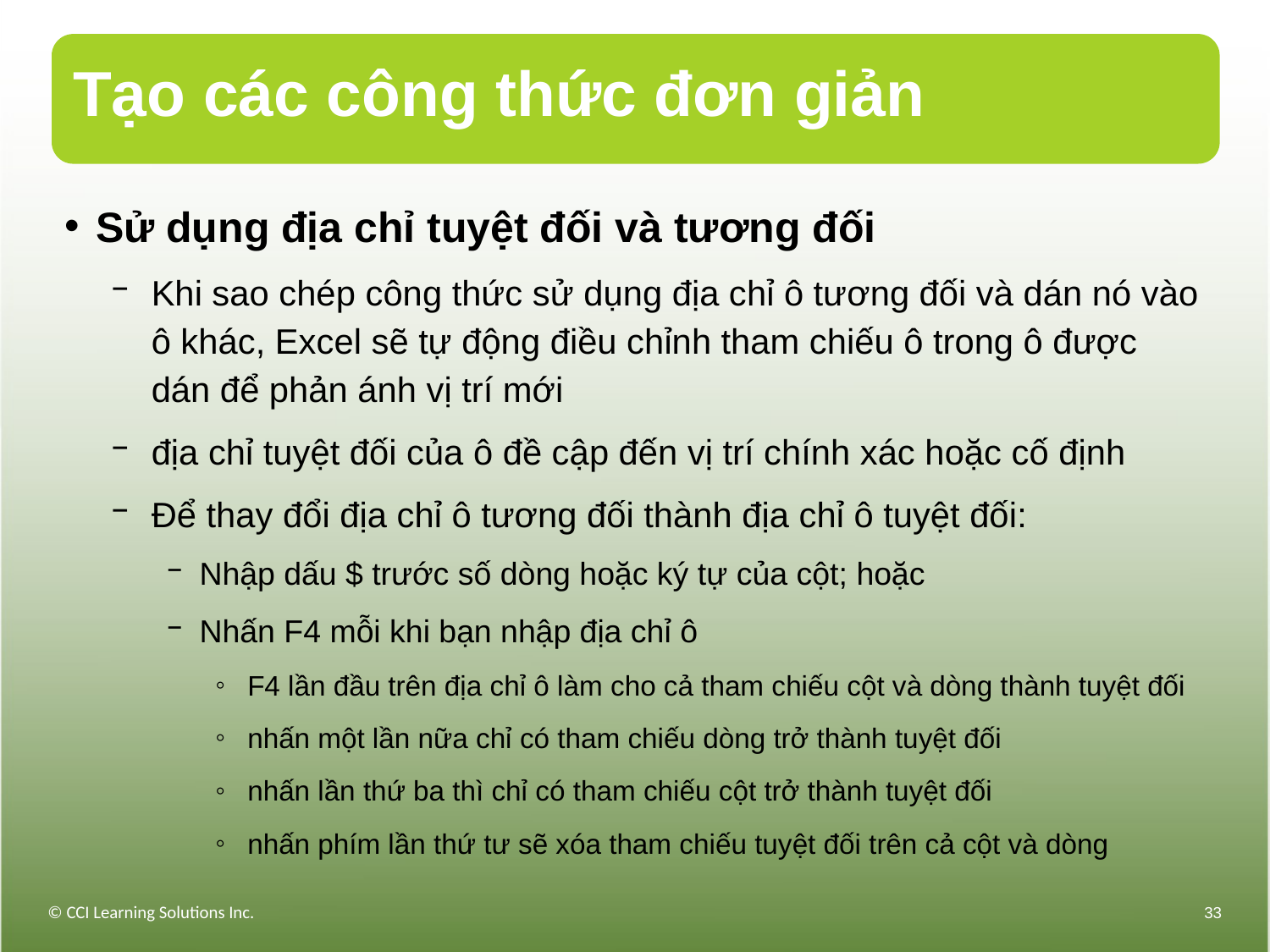

# Tạo các công thức đơn giản
Sử dụng địa chỉ tuyệt đối và tương đối
Khi sao chép công thức sử dụng địa chỉ ô tương đối và dán nó vào ô khác, Excel sẽ tự động điều chỉnh tham chiếu ô trong ô được dán để phản ánh vị trí mới
địa chỉ tuyệt đối của ô đề cập đến vị trí chính xác hoặc cố định
Để thay đổi địa chỉ ô tương đối thành địa chỉ ô tuyệt đối:
Nhập dấu $ trước số dòng hoặc ký tự của cột; hoặc
Nhấn F4 mỗi khi bạn nhập địa chỉ ô
F4 lần đầu trên địa chỉ ô làm cho cả tham chiếu cột và dòng thành tuyệt đối
nhấn một lần nữa chỉ có tham chiếu dòng trở thành tuyệt đối
nhấn lần thứ ba thì chỉ có tham chiếu cột trở thành tuyệt đối
nhấn phím lần thứ tư sẽ xóa tham chiếu tuyệt đối trên cả cột và dòng
© CCI Learning Solutions Inc.
33